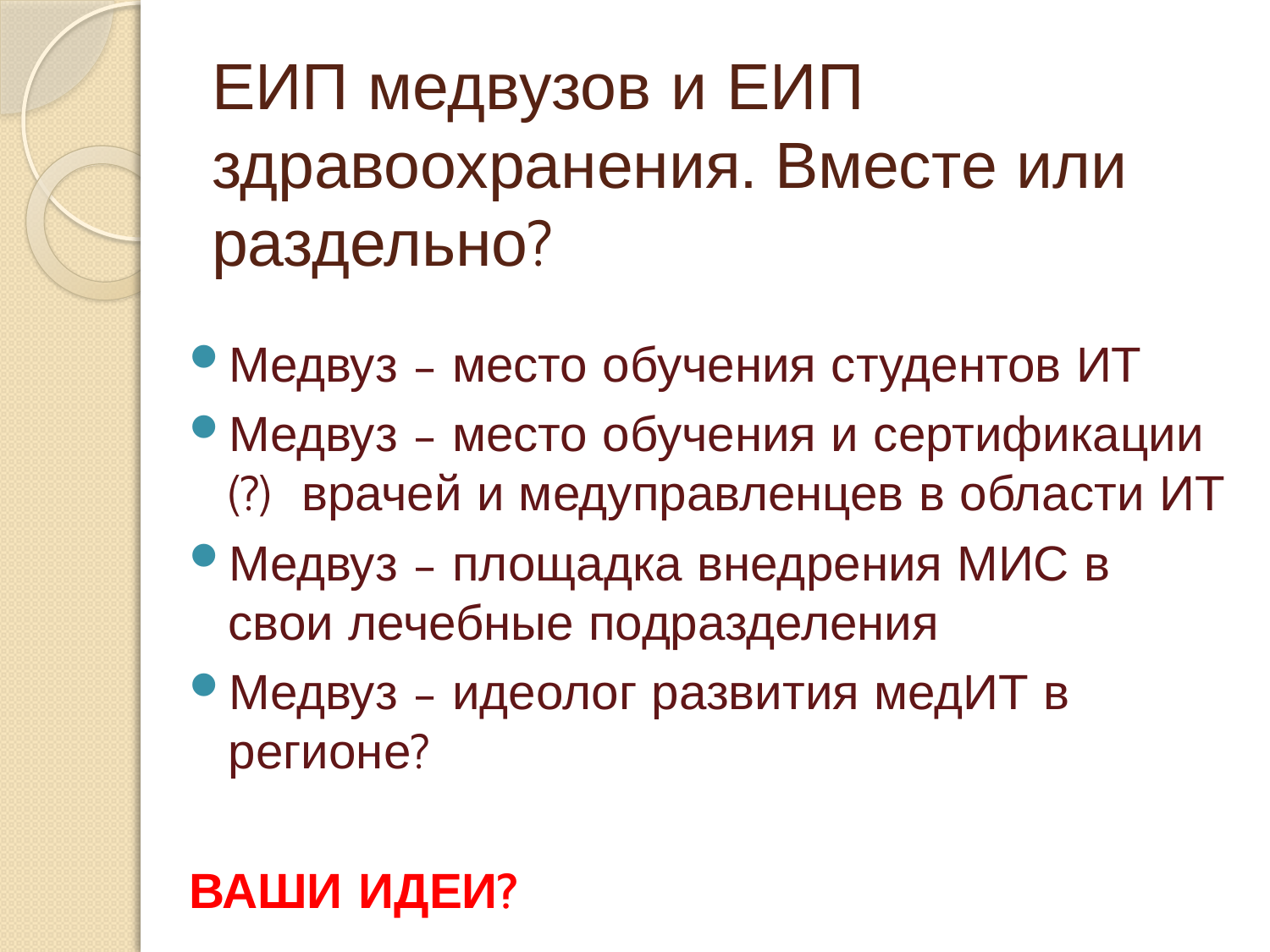

# ЕИП медвузов и ЕИП здравоохранения. Вместе или раздельно?
Медвуз – место обучения студентов ИТ
Медвуз – место обучения и сертификации (?)  врачей и медуправленцев в области ИТ
Медвуз – площадка внедрения МИС в свои лечебные подразделения
Медвуз – идеолог развития медИТ в регионе?

ВАШИ ИДЕИ?